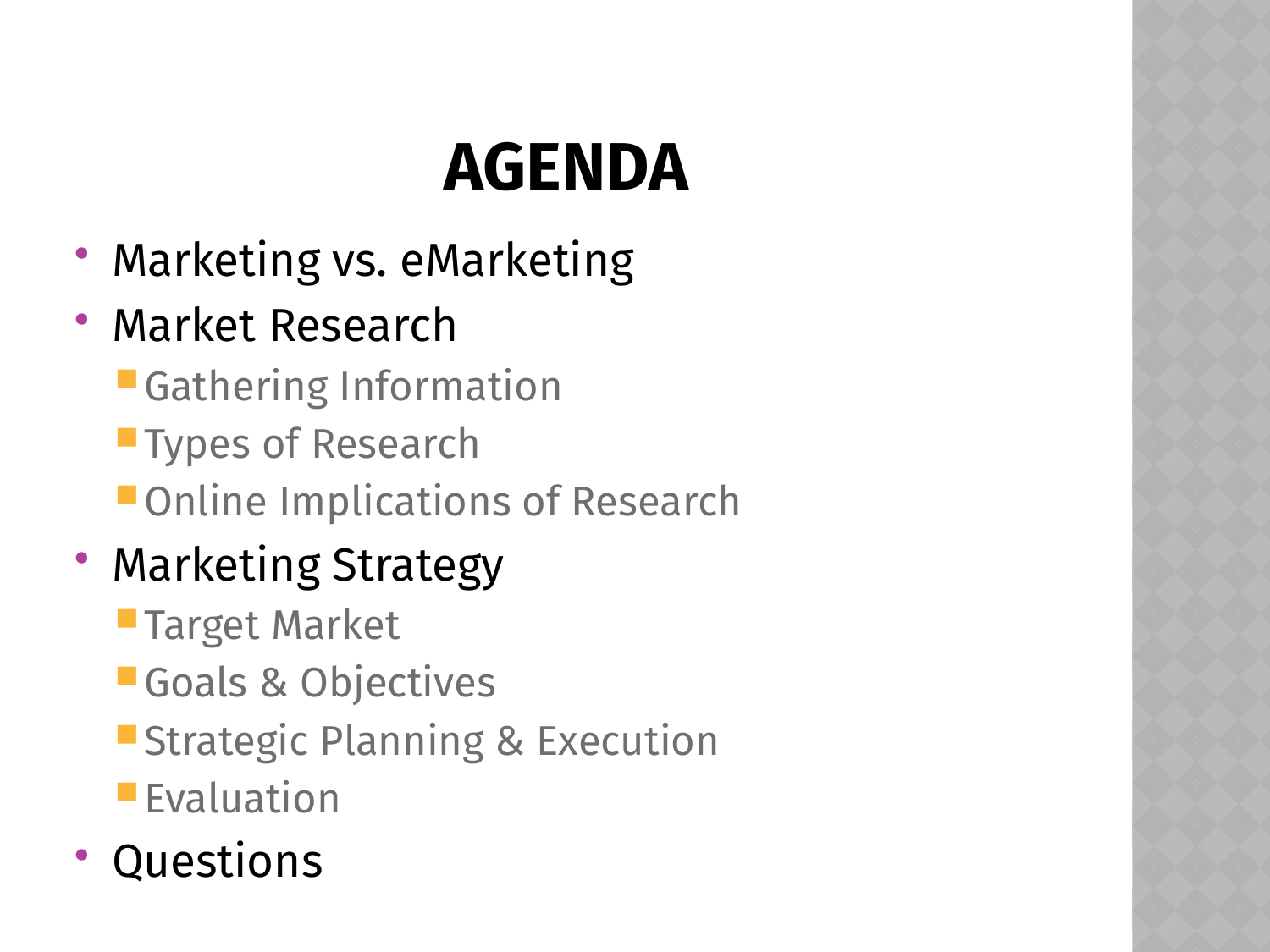

# Agenda
Marketing vs. eMarketing
Market Research
Gathering Information
Types of Research
Online Implications of Research
Marketing Strategy
Target Market
Goals & Objectives
Strategic Planning & Execution
Evaluation
Questions